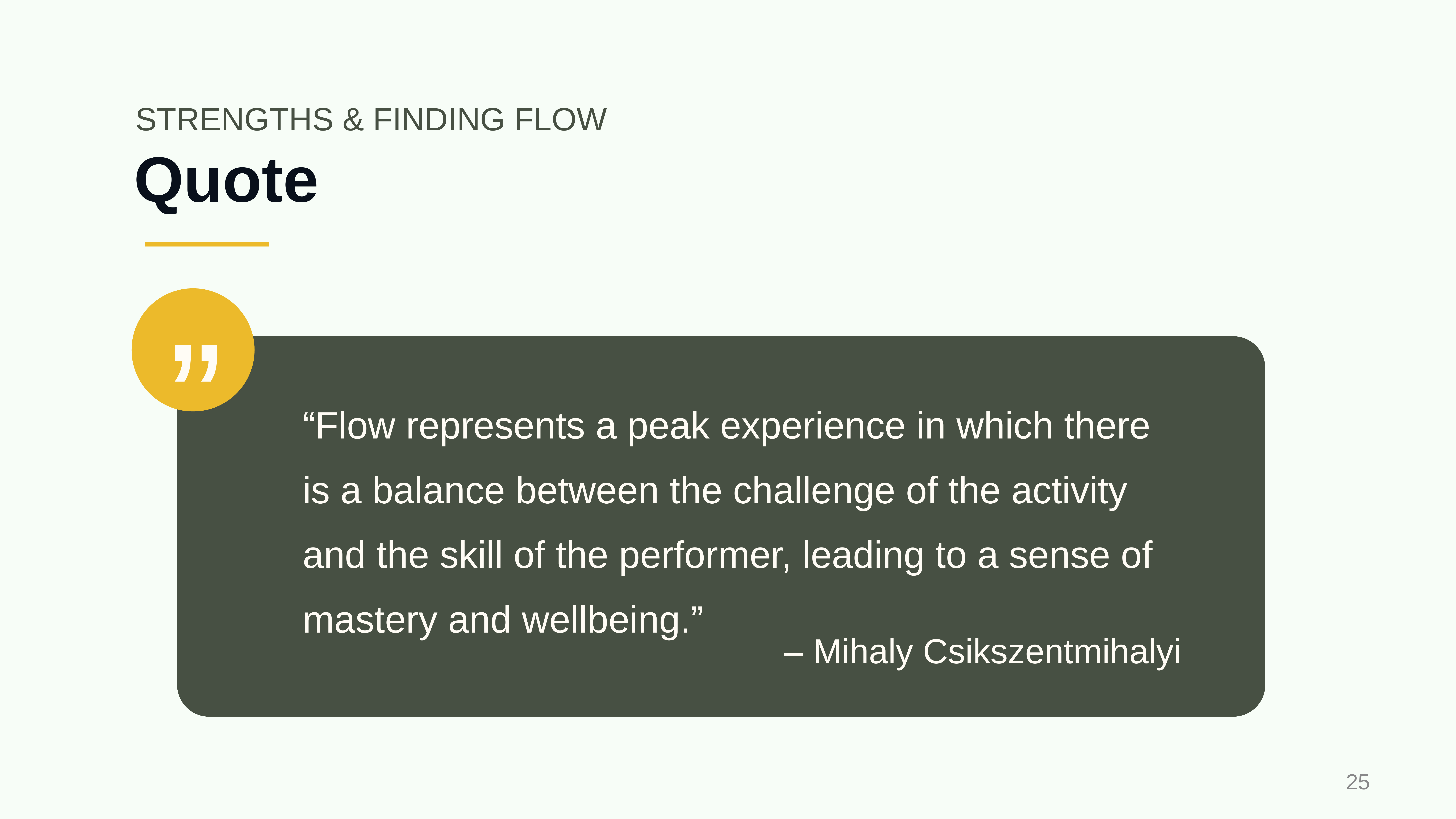

STRENGTHS & FINDING FLOW
# Quote

”

“Flow represents a peak experience in which there is a balance between the challenge of the activity and the skill of the performer, leading to a sense of mastery and wellbeing.”
– Mihaly Csikszentmihalyi
25